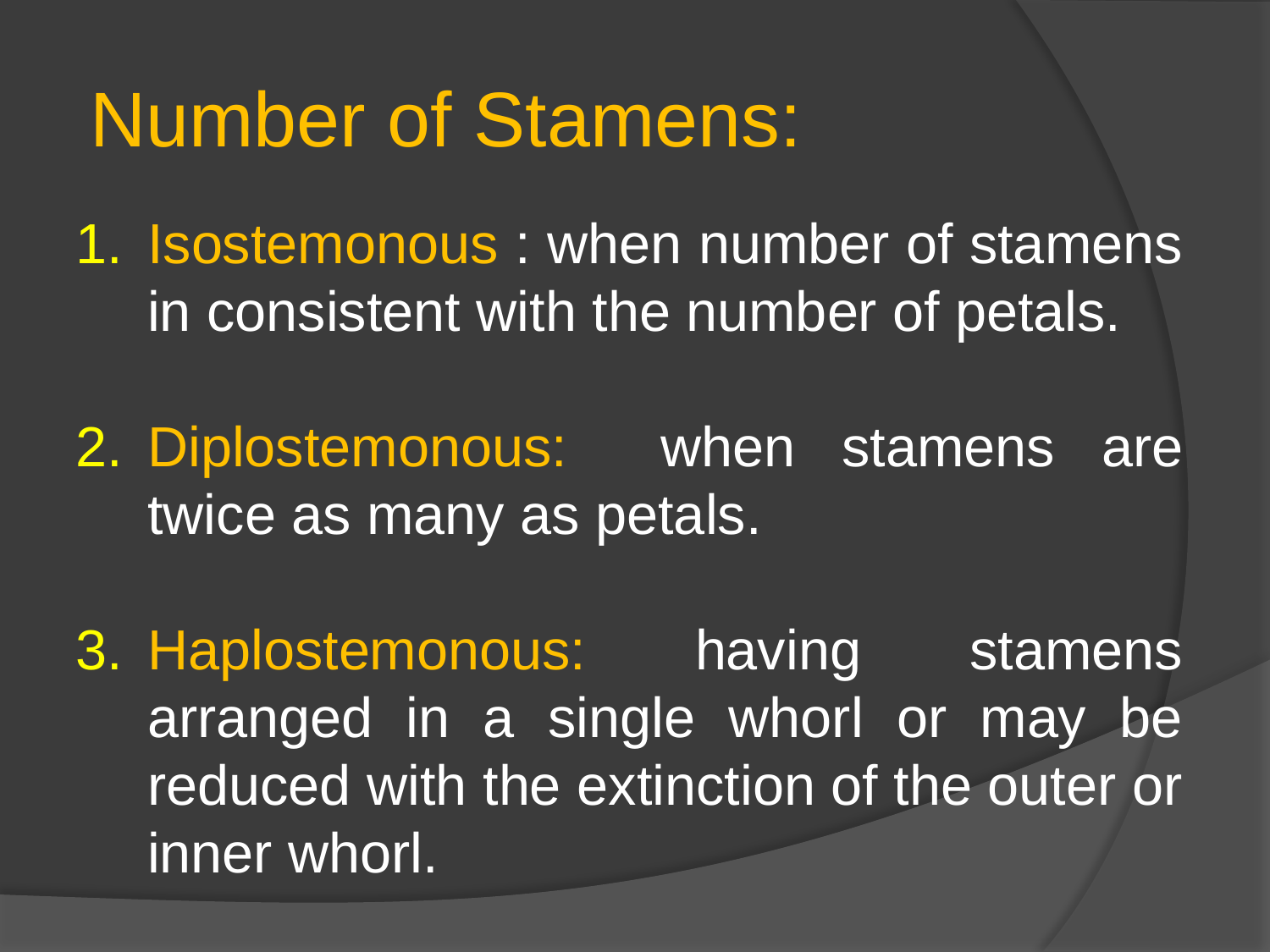

Number of Stamens:
Isostemonous : when number of stamens in consistent with the number of petals.

Diplostemonous:  when stamens are twice as many as petals.

Haplostemonous: having stamens arranged in a single whorl or may be reduced with the extinction of the outer or inner whorl.